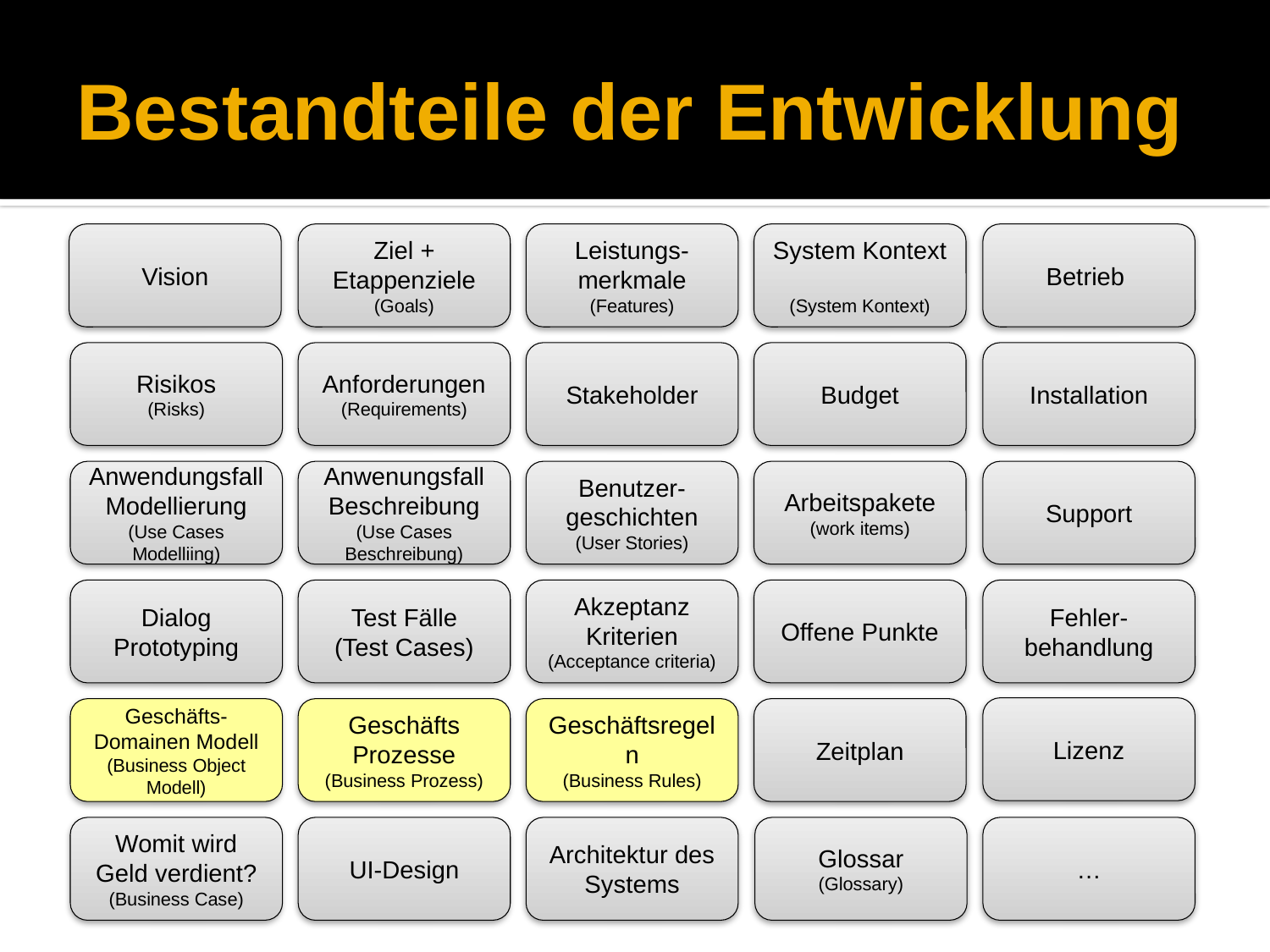

# Bestandteile der Entwicklung
Vision
Ziel + Etappenziele
(Goals)
Leistungs-merkmale
(Features)
System Kontext
(System Kontext)
Betrieb
Installation
Risikos
(Risks)
Anforderungen
(Requirements)
Stakeholder
Budget
Anwendungsfall Modellierung
(Use Cases Modelliing)
Anwenungsfall Beschreibung
(Use Cases Beschreibung)
Benutzer-geschichten
(User Stories)
Arbeitspakete
(work items)
Support
Dialog Prototyping
Test Fälle
(Test Cases)
Akzeptanz Kriterien
(Acceptance criteria)
Offene Punkte
Fehler-behandlung
Lizenz
Geschäfts-Domainen Modell
(Business Object Modell)
Geschäfts Prozesse
(Business Prozess)
Geschäftsregeln
(Business Rules)
Zeitplan
Womit wird Geld verdient?
(Business Case)
UI-Design
Architektur des Systems
Glossar
(Glossary)
…